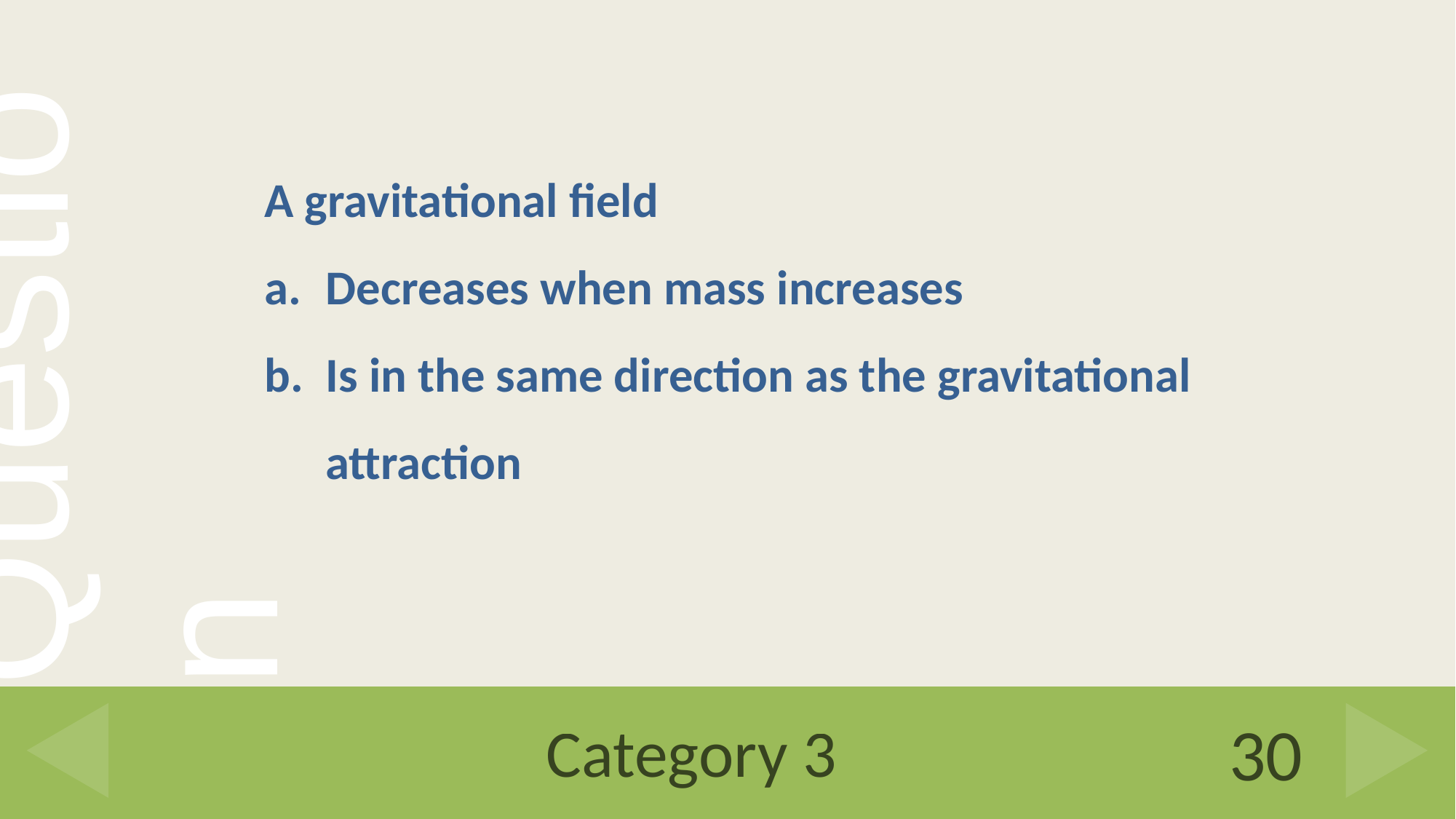

A gravitational field
Decreases when mass increases
Is in the same direction as the gravitational attraction

# Category 3
30